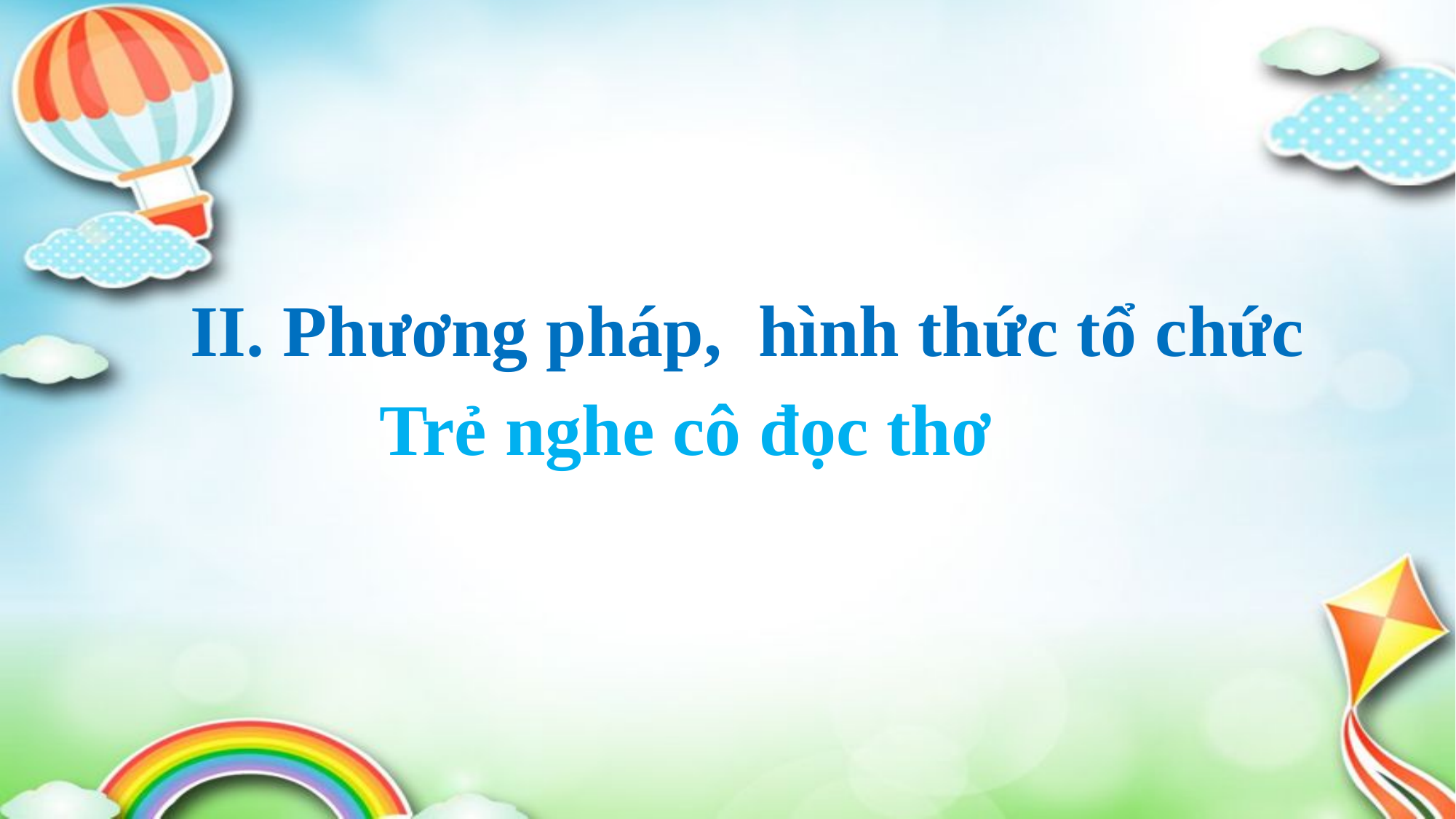

II. Phương pháp,  hình thức tổ chức
Trẻ nghe cô đọc thơ